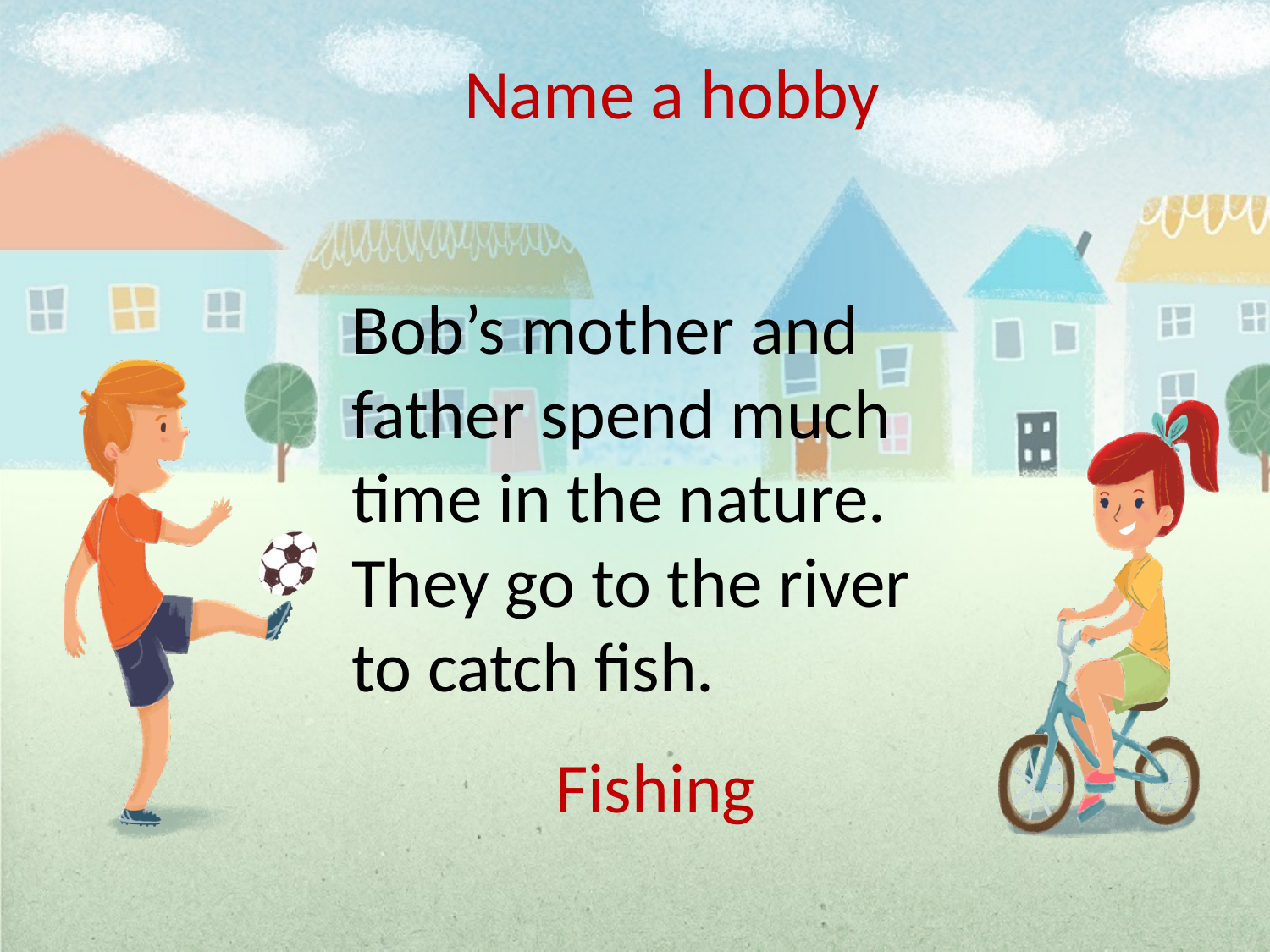

Name a hobby
Bob’s mother and father spend much time in the nature. They go to the river to catch fish.
Fishing